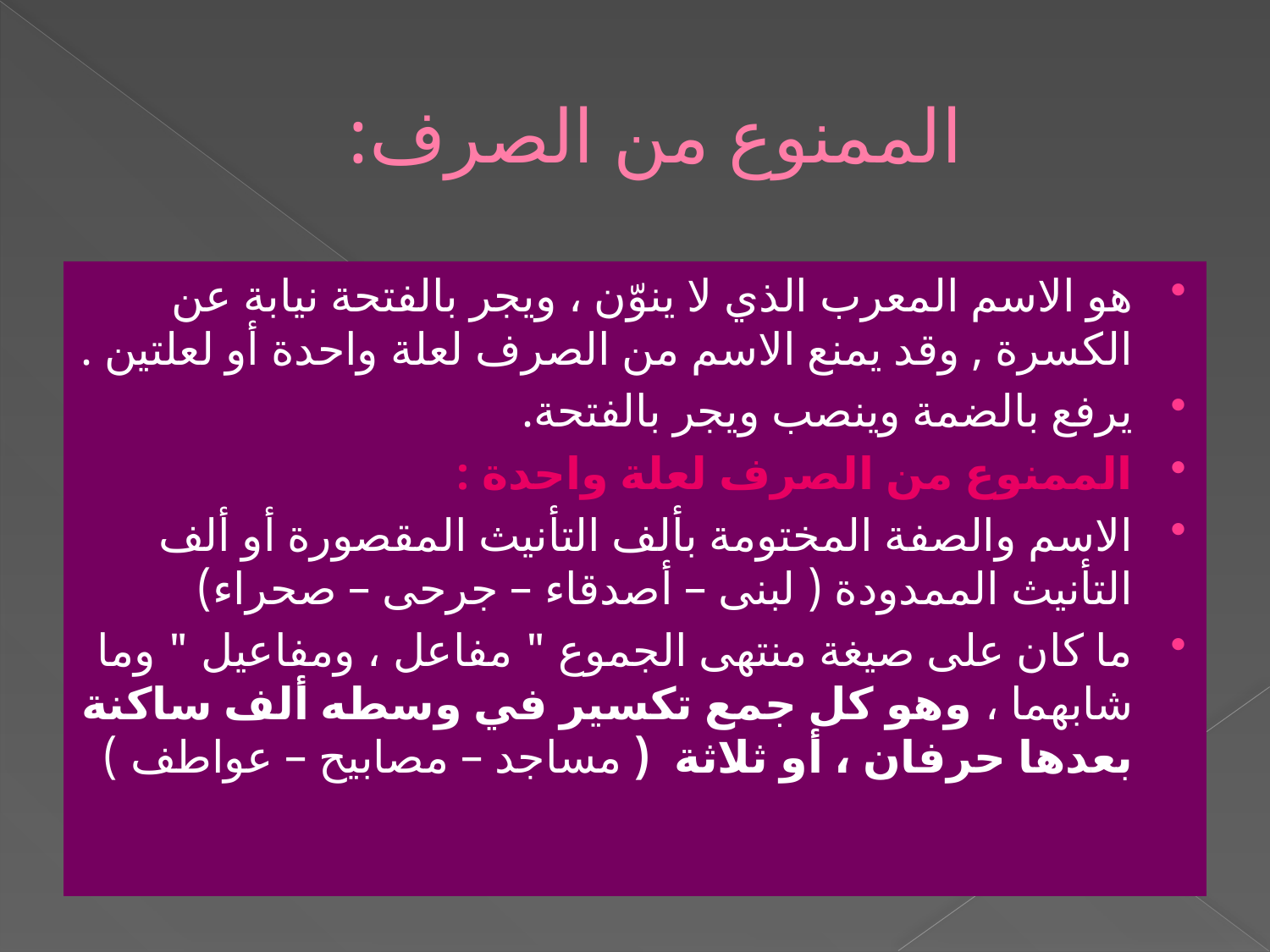

# الممنوع من الصرف:
هو الاسم المعرب الذي لا ينوّن ، ويجر بالفتحة نيابة عن الكسرة , وقد يمنع الاسم من الصرف لعلة واحدة أو لعلتين .
يرفع بالضمة وينصب ويجر بالفتحة.
الممنوع من الصرف لعلة واحدة :
الاسم والصفة المختومة بألف التأنيث المقصورة أو ألف التأنيث الممدودة ( لبنى – أصدقاء – جرحى – صحراء)
ما كان على صيغة منتهى الجموع " مفاعل ، ومفاعيل " وما شابهما ، وهو كل جمع تكسير في وسطه ألف ساكنة بعدها حرفان ، أو ثلاثة  ( مساجد – مصابيح – عواطف )